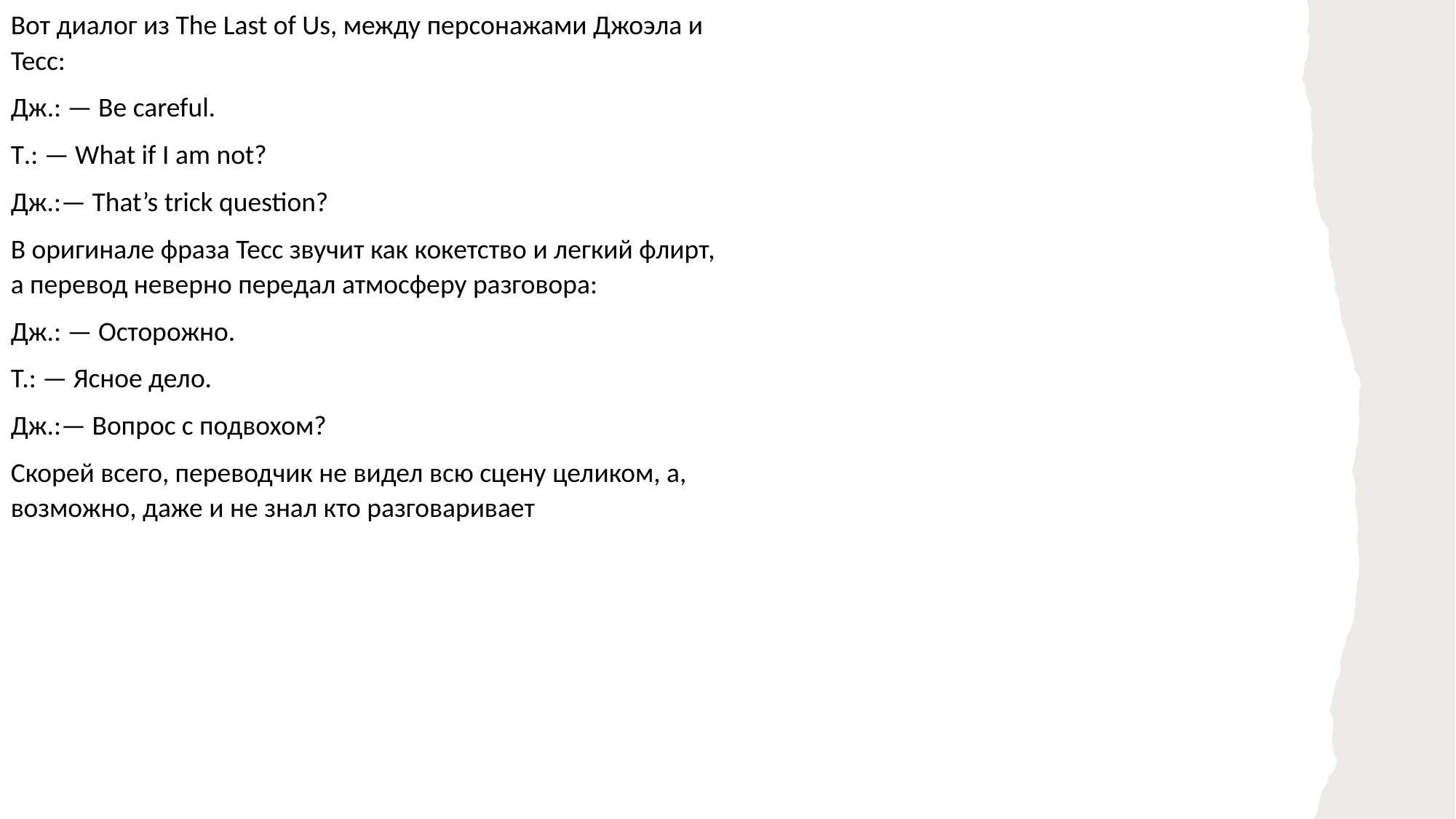

Вот диалог из The Last of Us, между персонажами Джоэла и Тесс:
Дж.: — Be careful.
Т.: — What if I am not?
Дж.:— That’s trick question?
В оригинале фраза Тесс звучит как кокетство и легкий флирт, а перевод неверно передал атмосферу разговора:
Дж.: — Осторожно.
Т.: — Ясное дело.
Дж.:— Вопрос с подвохом?
Скорей всего, переводчик не видел всю сцену целиком, а, возможно, даже и не знал кто разговаривает